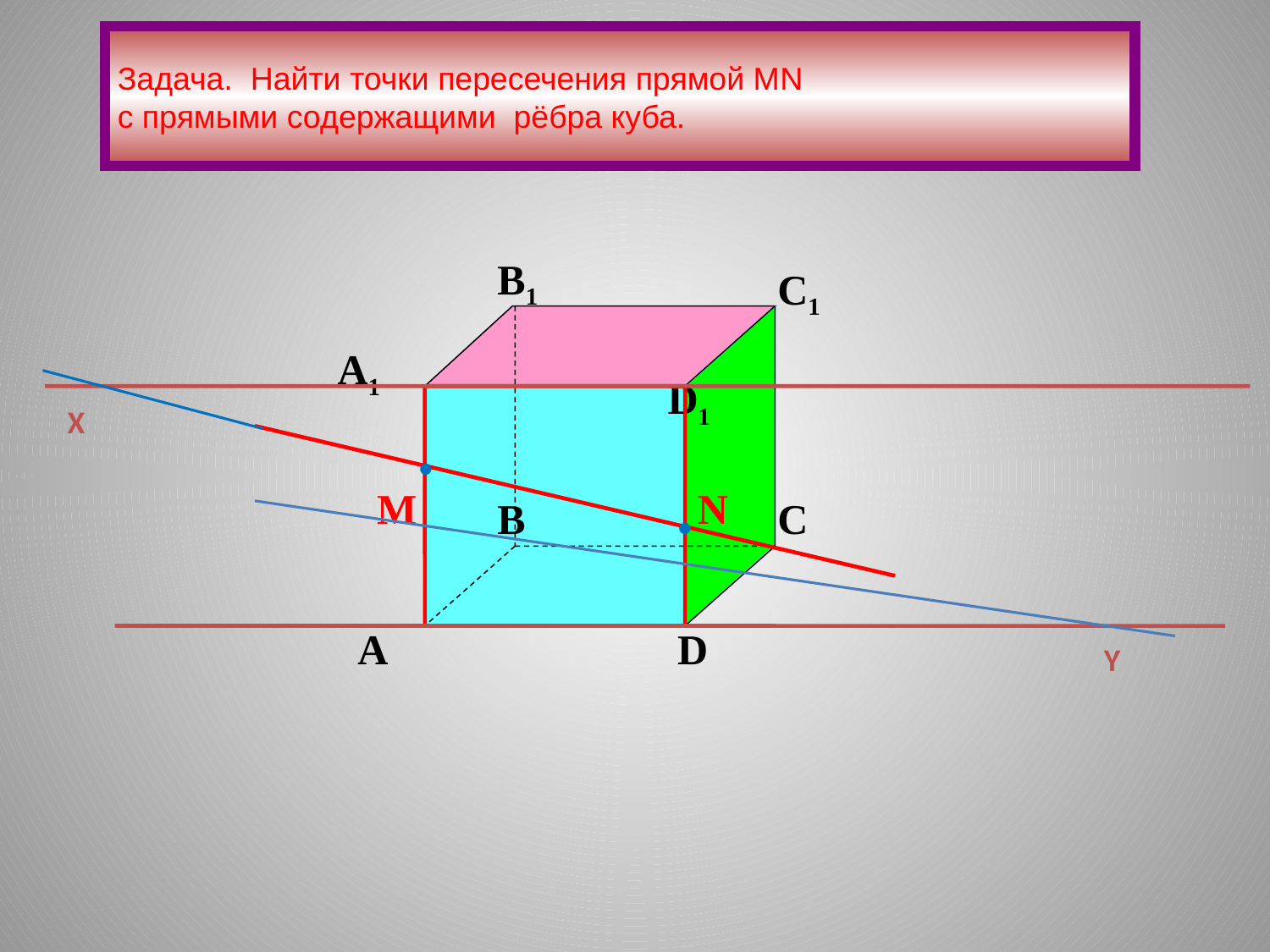

Задача.  Найти точки пересечения прямой МN
с прямыми содержащими  рёбра куба.
B1
C1

A1
D1

Х

•
M
N
B
C
•

A
D

Y